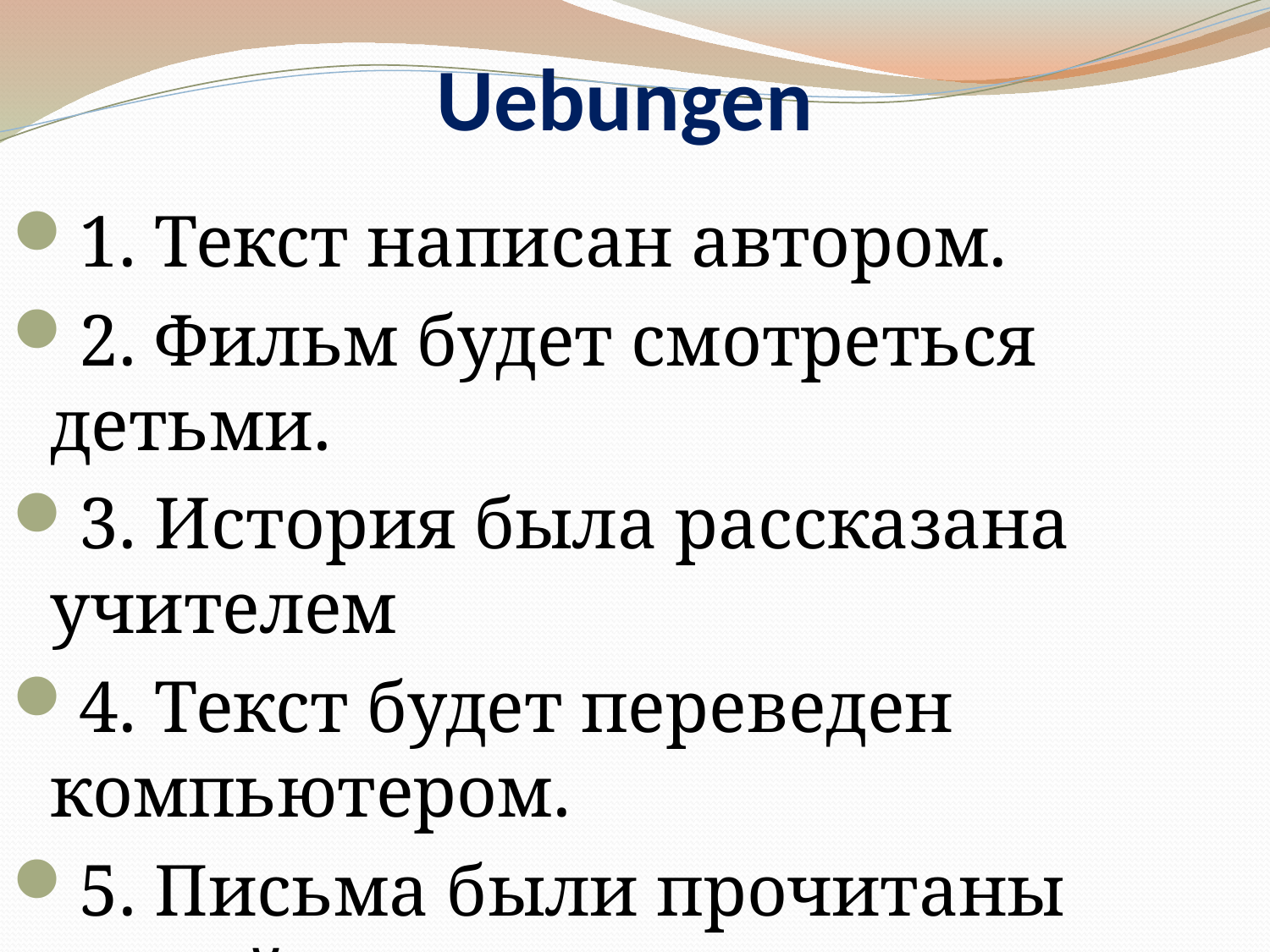

# Uebungen
1. Текст написан автором.
2. Фильм будет смотреться детьми.
3. История была рассказана учителем
4. Текст будет переведен компьютером.
5. Письма были прочитаны мамой